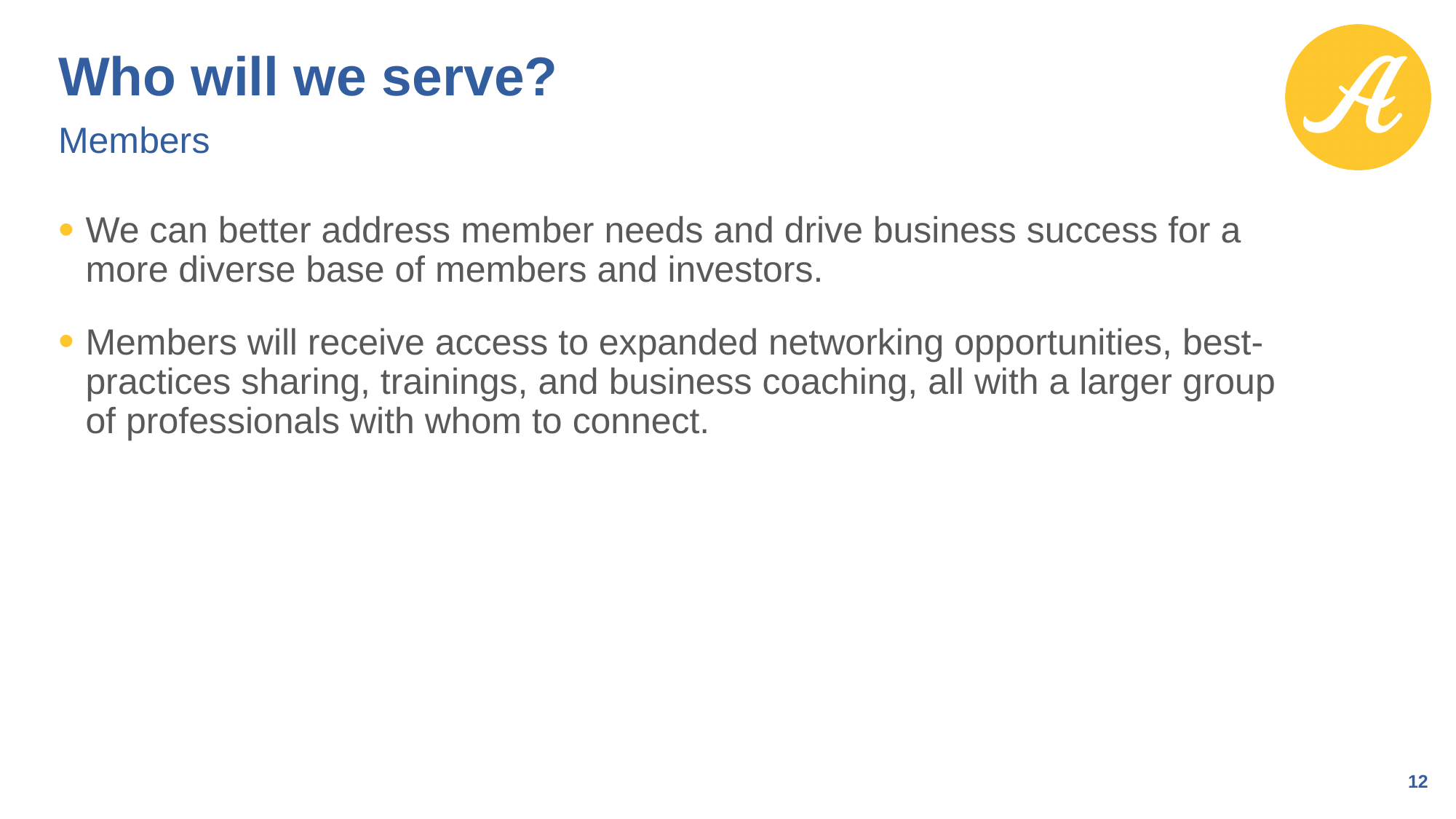

# Who will we serve?
Members
We can better address member needs and drive business success for a more diverse base of members and investors.
Members will receive access to expanded networking opportunities, best-practices sharing, trainings, and business coaching, all with a larger group of professionals with whom to connect.
12